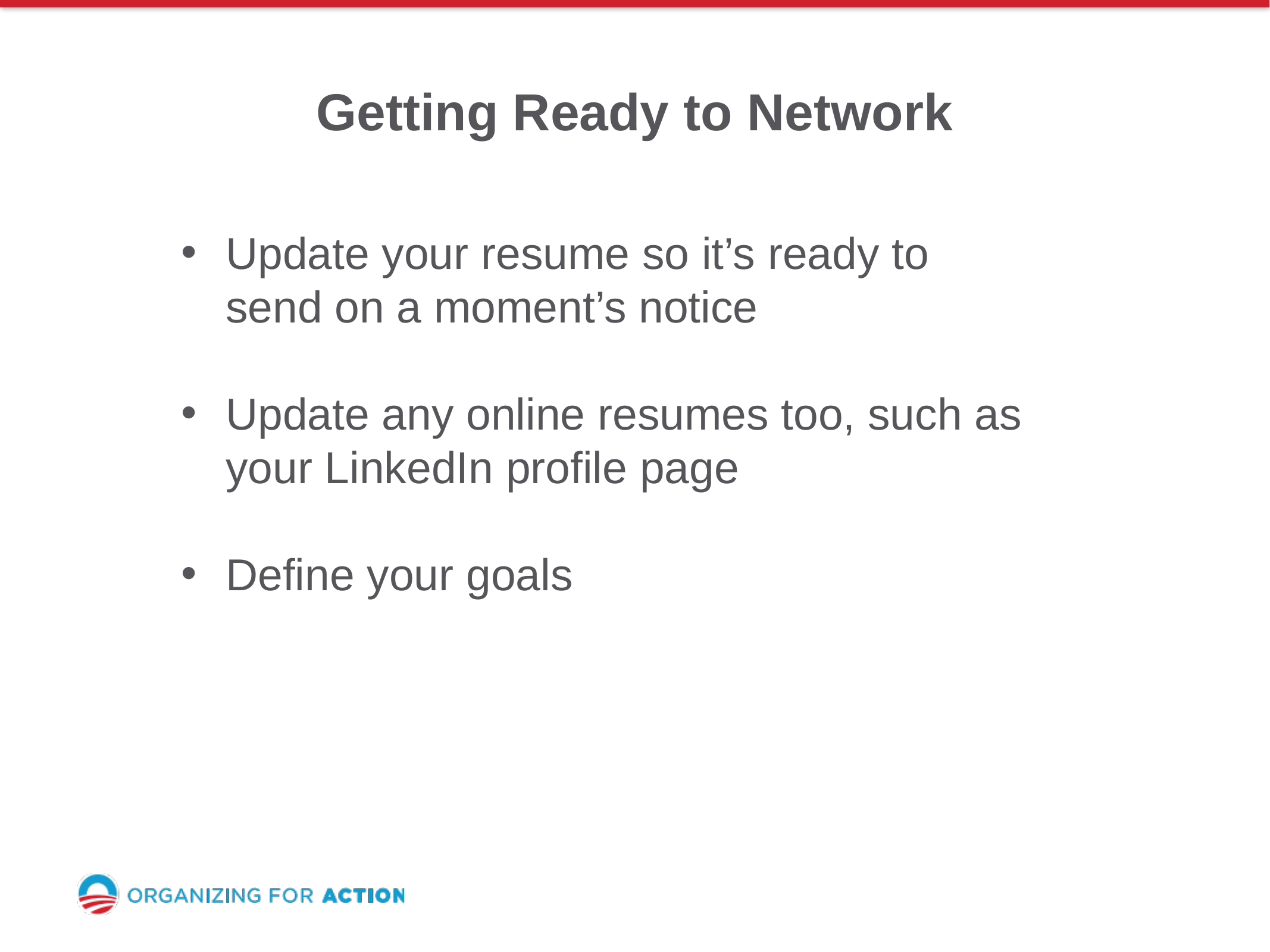

Getting Ready to Network

Update your resume so it’s ready to send on a moment’s notice

Update any online resumes too, such as your LinkedIn profile page

Define your goals